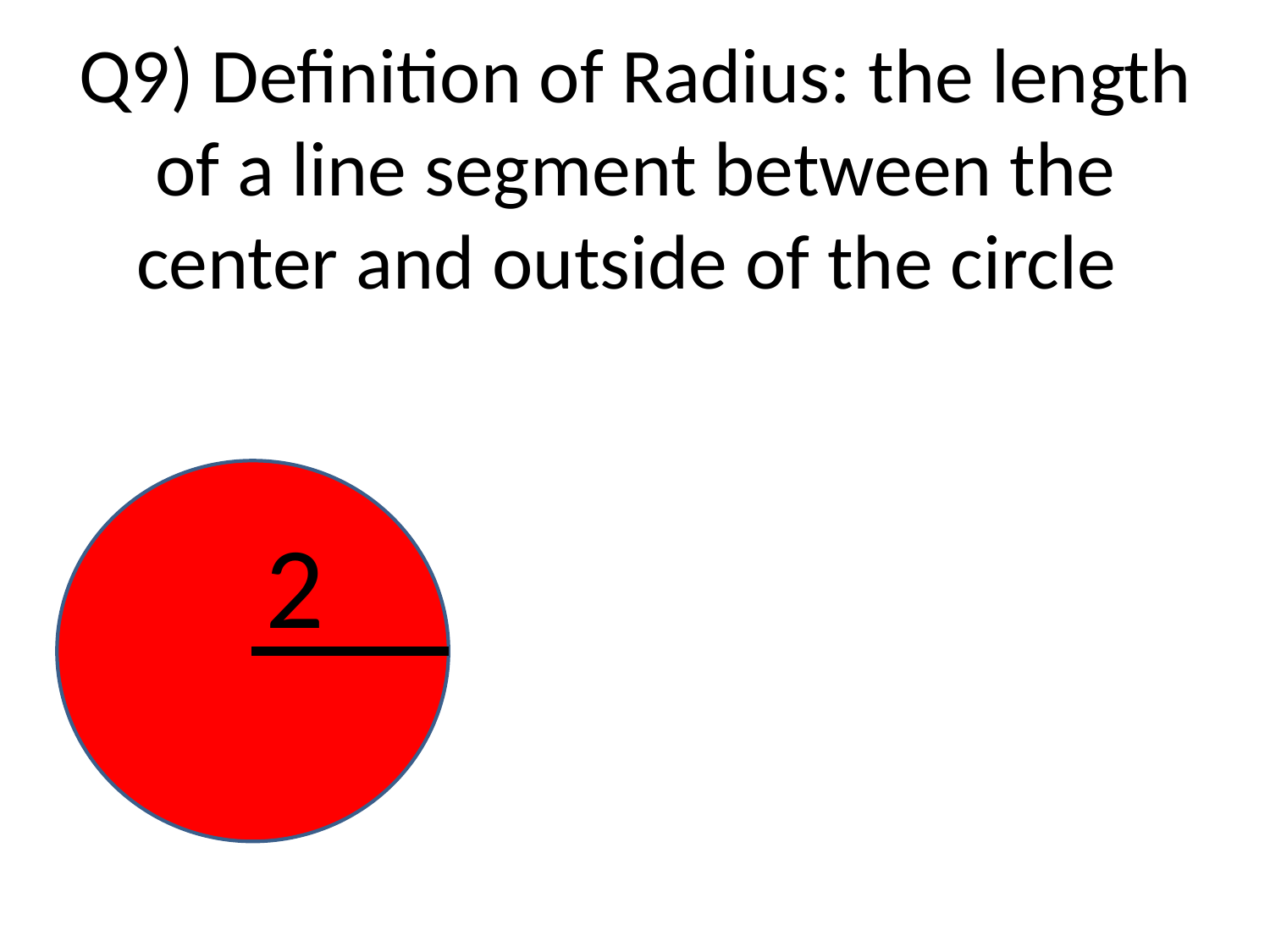

# Q9) Definition of Radius: the length of a line segment between the center and outside of the circle

2